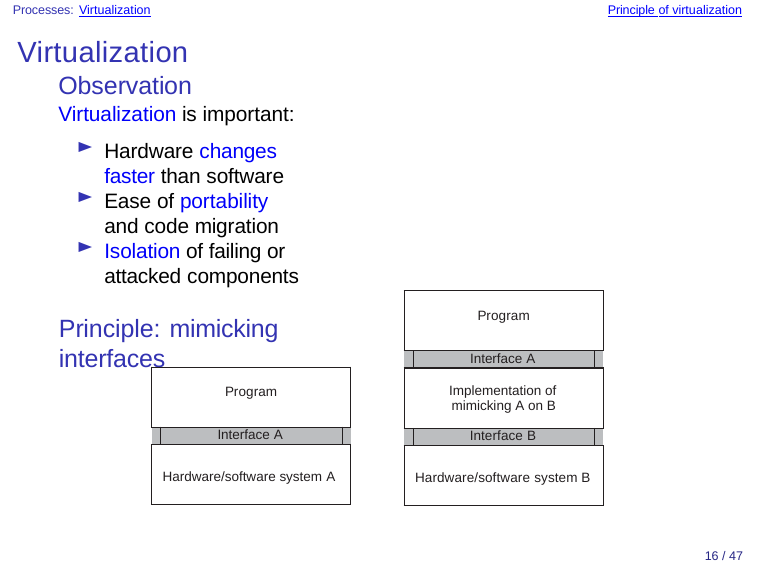

Processes: Virtualization
Principle of virtualization
Virtualization  Observation  Virtualization is important:
Hardware changes faster than software
Ease of portability and code migration
Isolation of failing or attacked components
Principle: mimicking interfaces
| Program |  |  |
| --- | --- | --- |
|  | Interface A |  |
| Implementation of mimicking A on B |  |  |
|  | Interface B |  |
| Hardware/software system B |  |  |
| Program |  |  |
| --- | --- | --- |
|  | Interface A |  |
| Hardware/software system A |  |  |
16 / 47